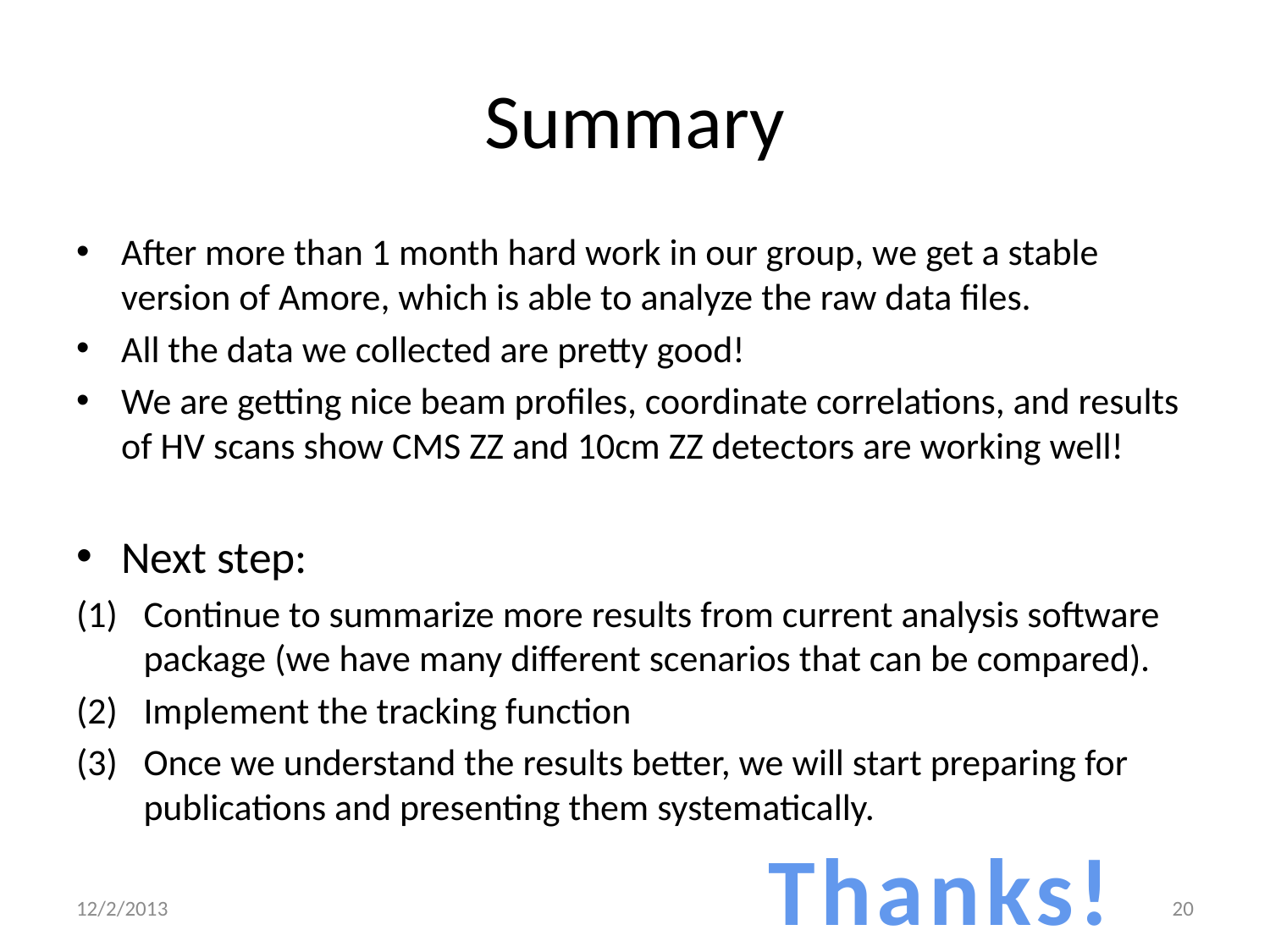

# Summary
After more than 1 month hard work in our group, we get a stable version of Amore, which is able to analyze the raw data files.
All the data we collected are pretty good!
We are getting nice beam profiles, coordinate correlations, and results of HV scans show CMS ZZ and 10cm ZZ detectors are working well!

Next step:
Continue to summarize more results from current analysis software package (we have many different scenarios that can be compared).
Implement the tracking function
Once we understand the results better, we will start preparing for publications and presenting them systematically.
Thanks!
12/2/2013
20